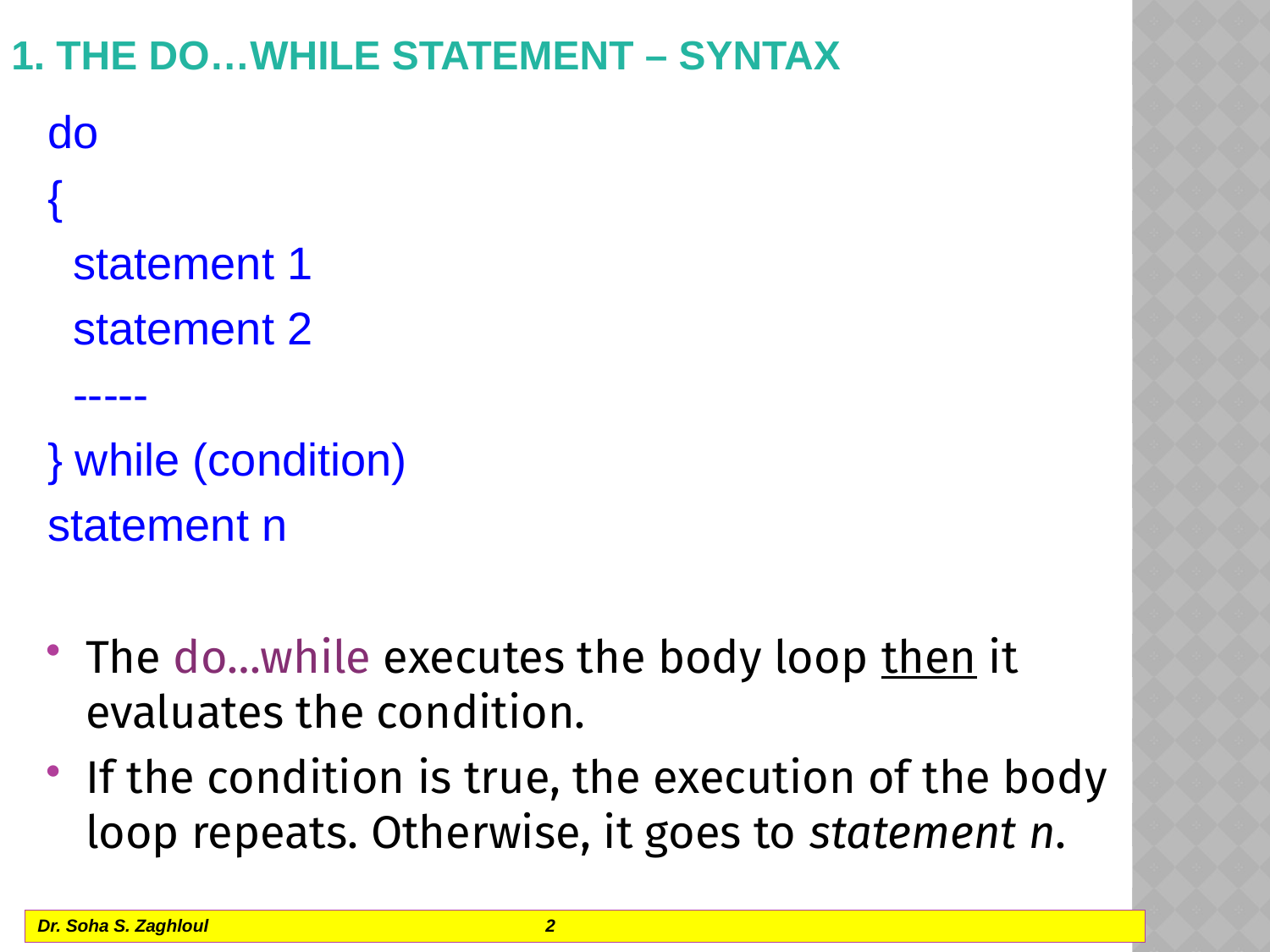

# 1. The DO…WHILE STATEMENT – SYNTAX
do
{
  statement 1
  statement 2
  -----
} while (condition)
statement n

The do…while executes the body loop then it evaluates the condition.
If the condition is true, the execution of the body loop repeats. Otherwise, it goes to statement n.
Dr. Soha S. Zaghloul			2